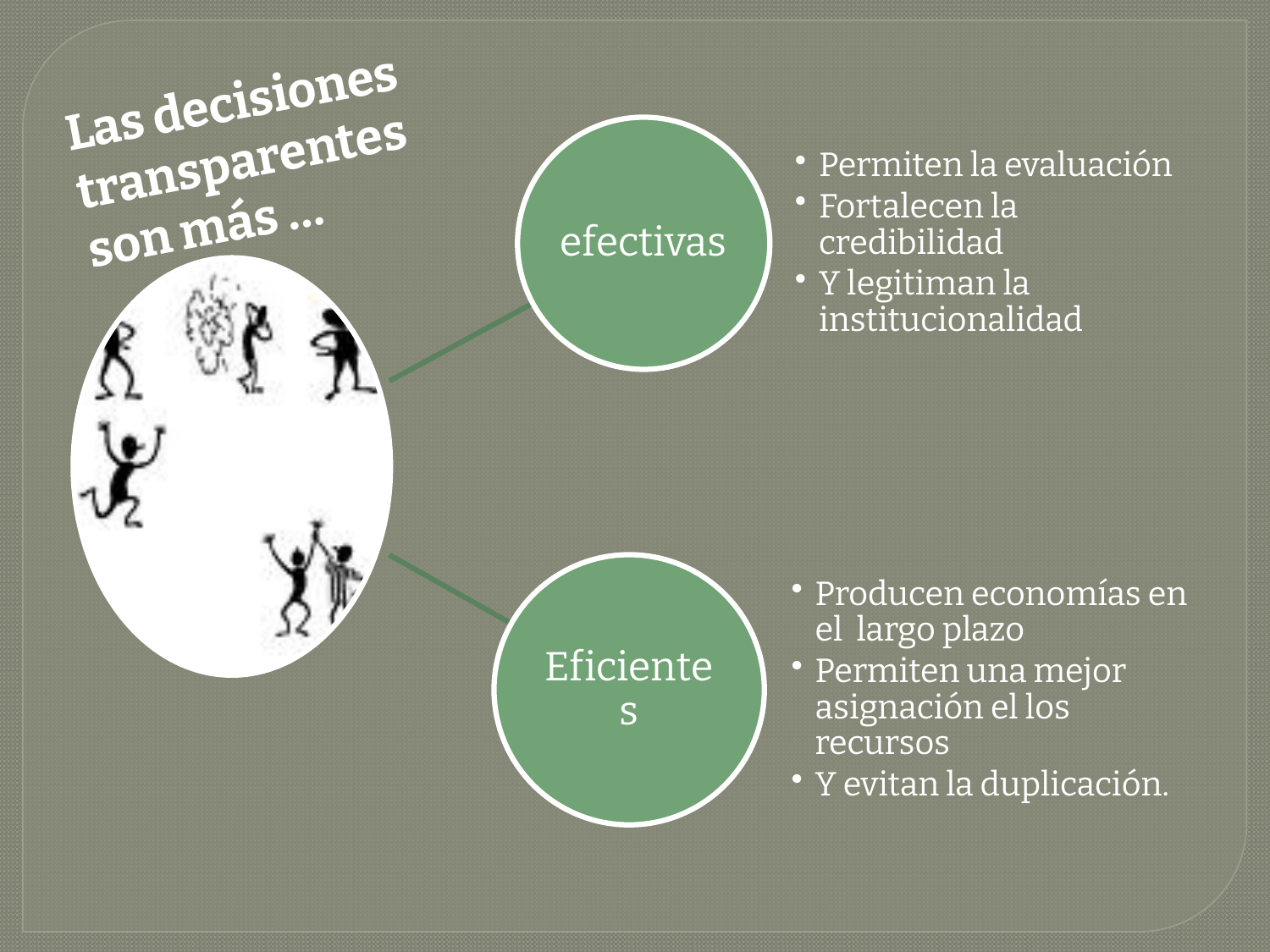

efectivas
Permiten la evaluación
Fortalecen la credibilidad
Y legitiman la institucionalidad
Eficientes
Producen economías en el  largo plazo
Permiten una mejor asignación el los recursos
Y evitan la duplicación.
Las decisiones transparentes  son más …